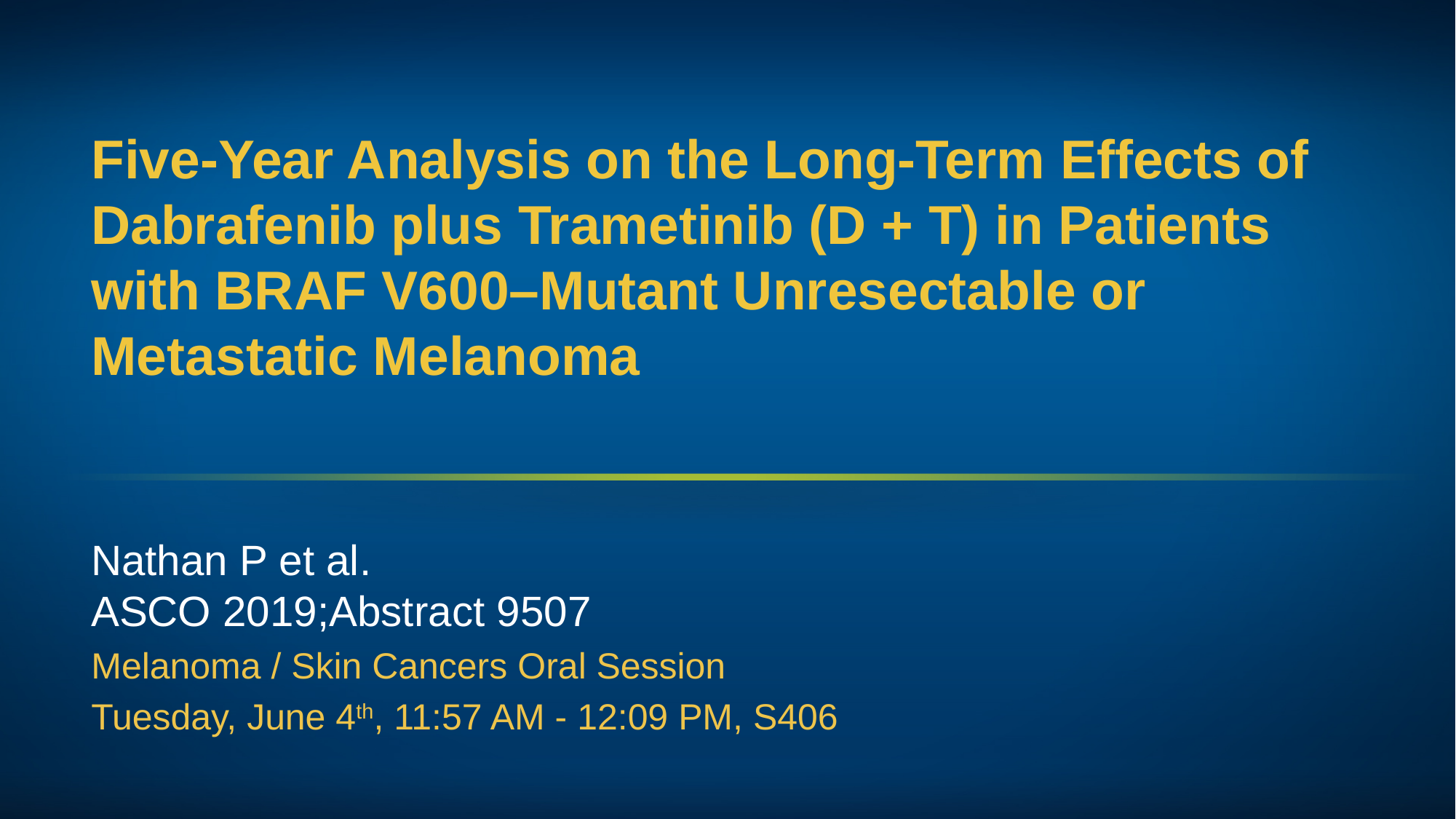

# Five-Year Analysis on the Long-Term Effects of Dabrafenib plus Trametinib (D + T) in Patients with BRAF V600–Mutant Unresectable or Metastatic Melanoma
Nathan P et al.
ASCO 2019;Abstract 9507
Melanoma / Skin Cancers Oral Session
Tuesday, June 4th, 11:57 AM - 12:09 PM, S406